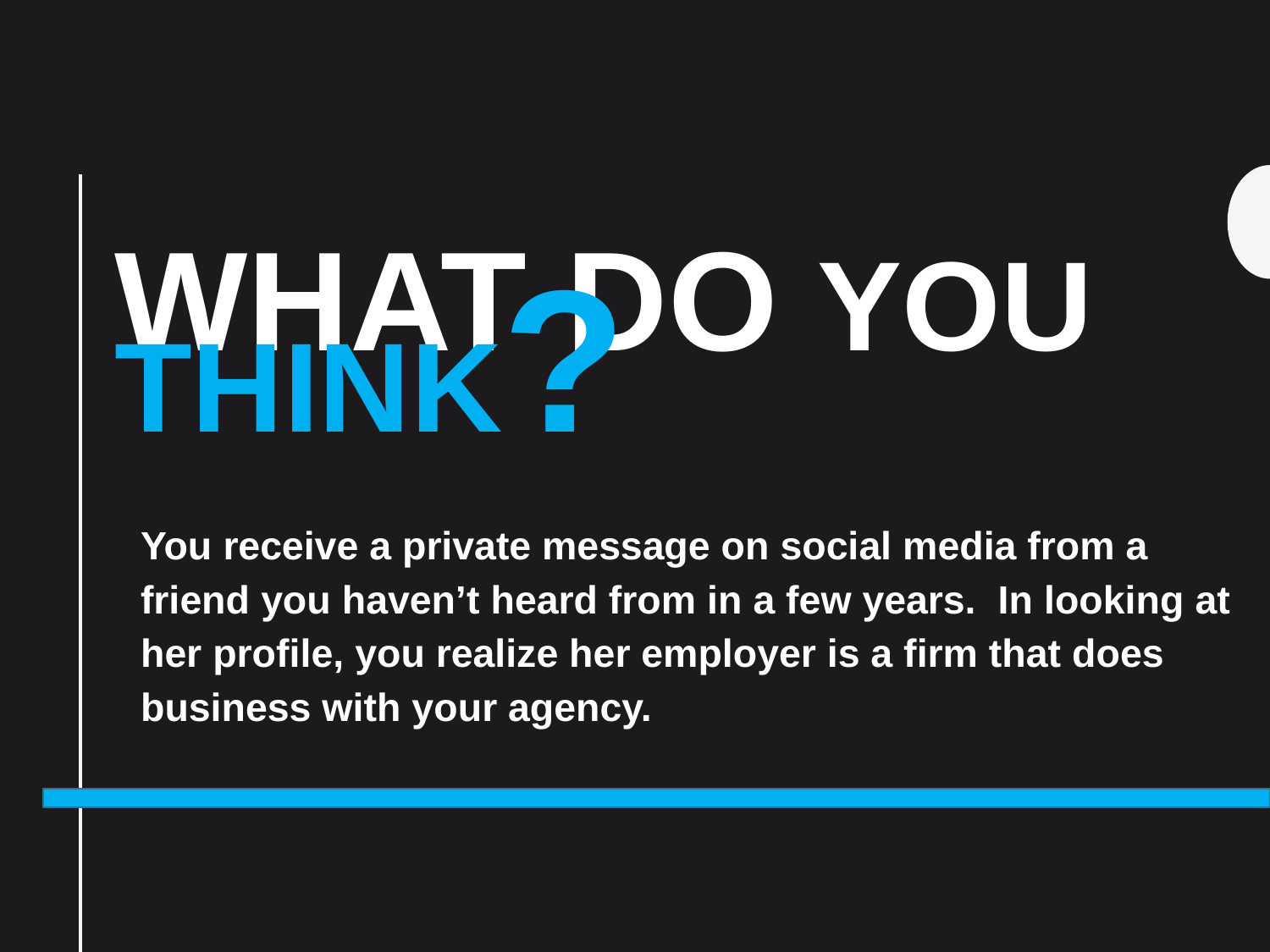

# What do you Think?
You receive a private message on social media from a friend you haven’t heard from in a few years.  In looking at her profile, you realize her employer is a firm that does business with your agency.